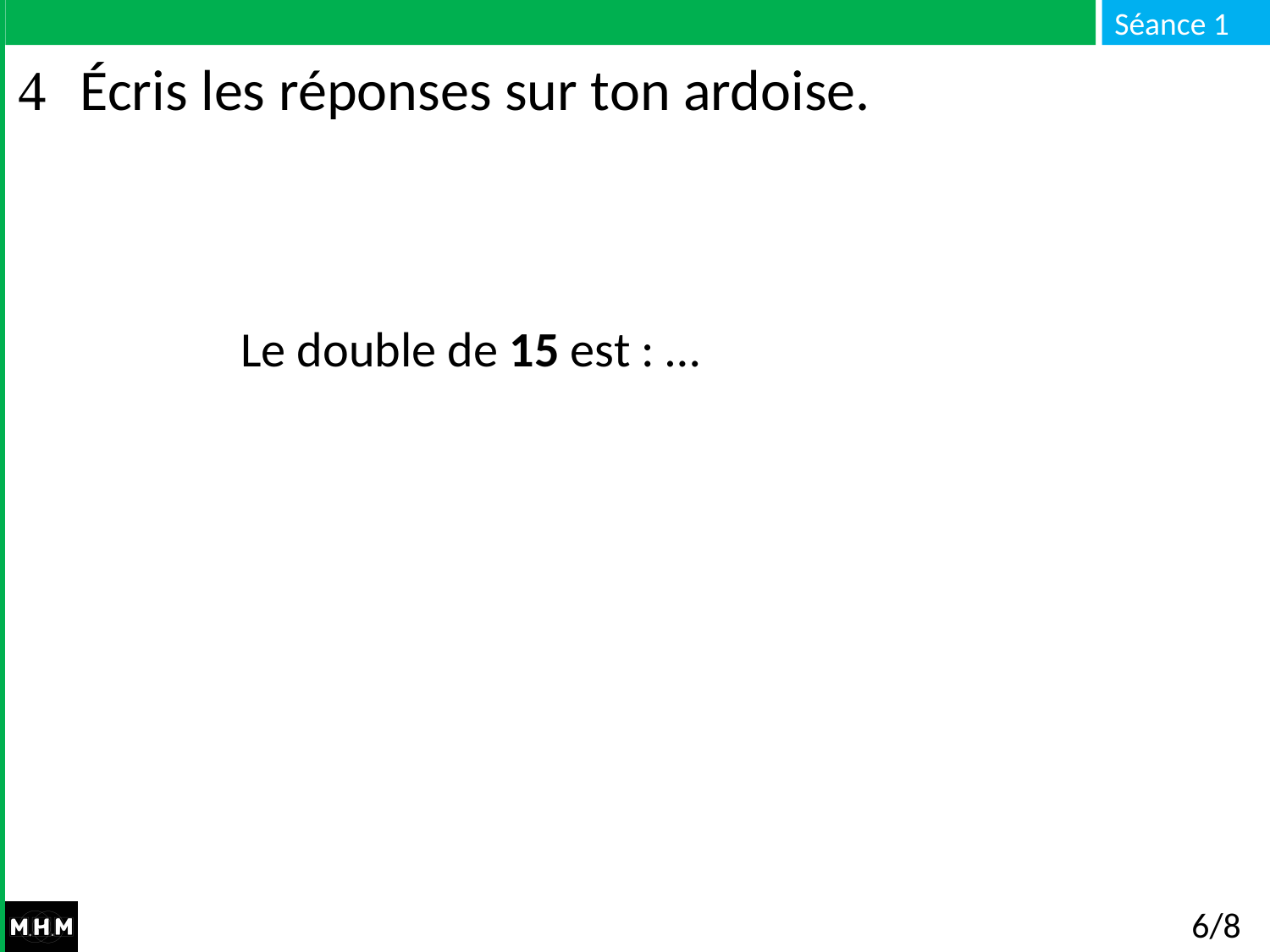

# Écris les réponses sur ton ardoise.
Le double de 15 est : …

6/8